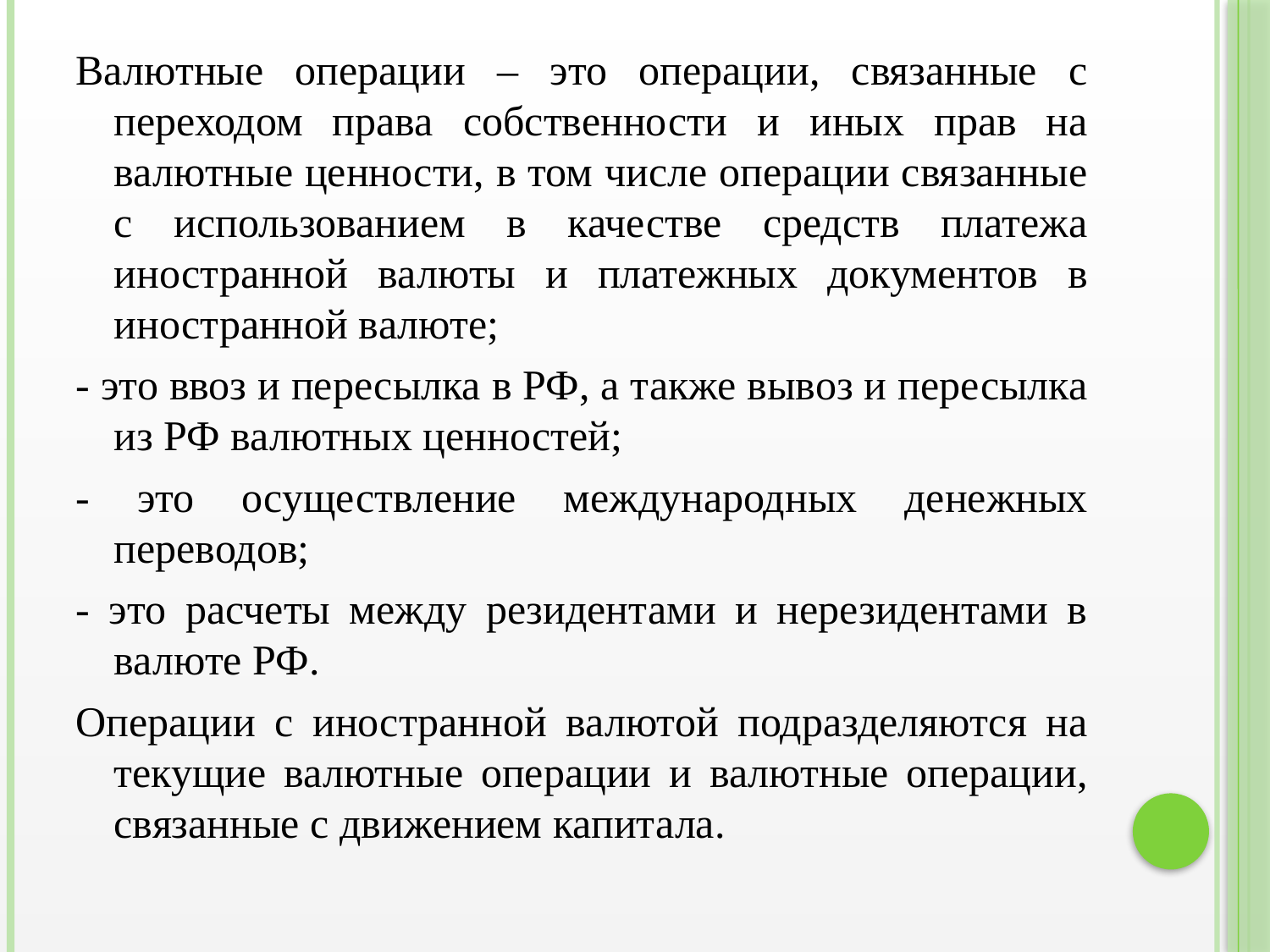

Валютные операции – это операции, связанные с переходом права собственности и иных прав на валютные ценности, в том числе операции связанные с использованием в качестве средств платежа иностранной валюты и платежных документов в иностранной валюте;
- это ввоз и пересылка в РФ, а также вывоз и пересылка из РФ валютных ценностей;
- это осуществление международных денежных переводов;
- это расчеты между резидентами и нерезидентами в валюте РФ.
Операции с иностранной валютой подразделяются на текущие валютные операции и валютные операции, связанные с движением капитала.